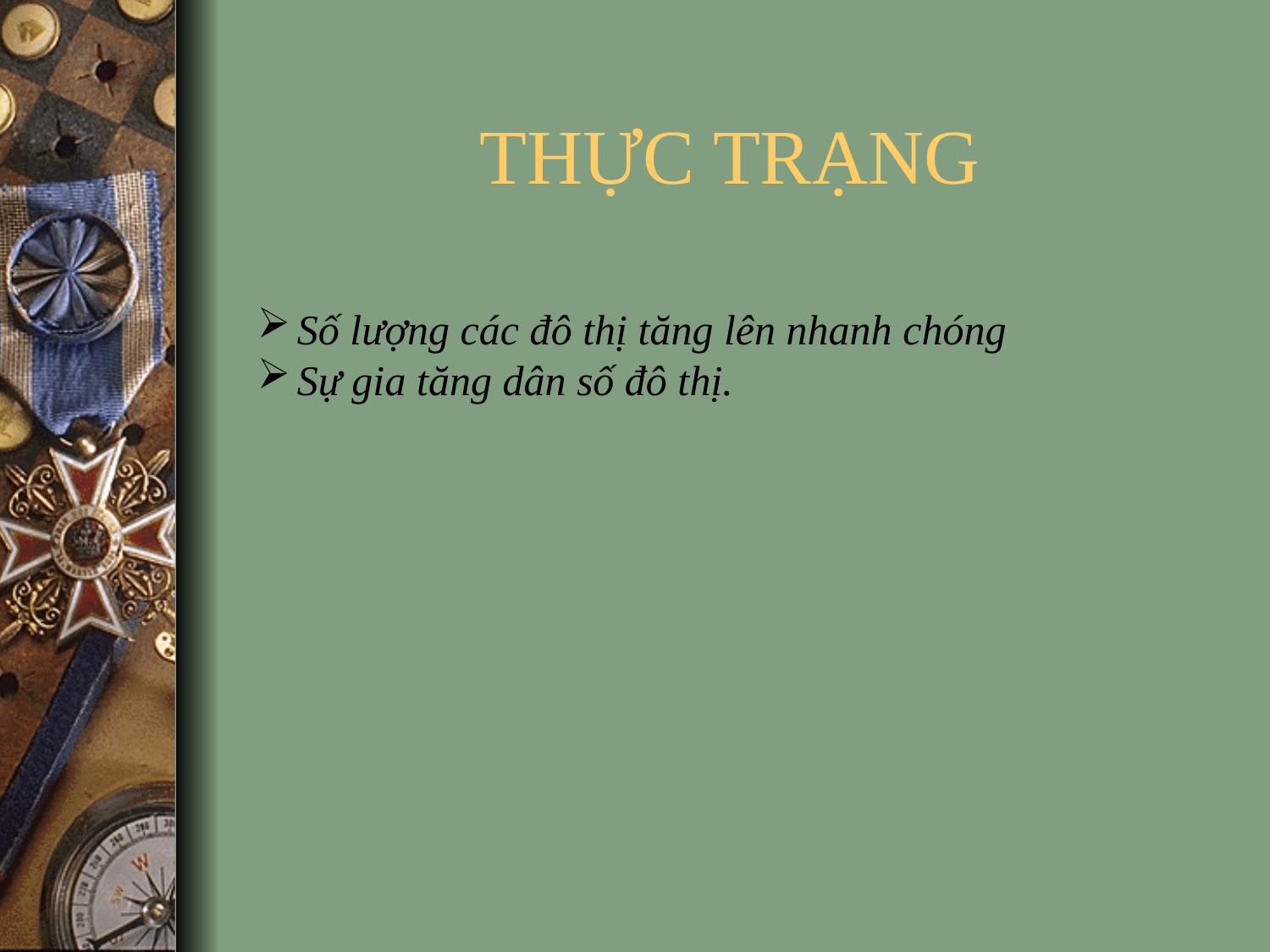

# THỰC TRẠNG
Số lượng các đô thị tăng lên nhanh chóng
Sự gia tăng dân số đô thị.